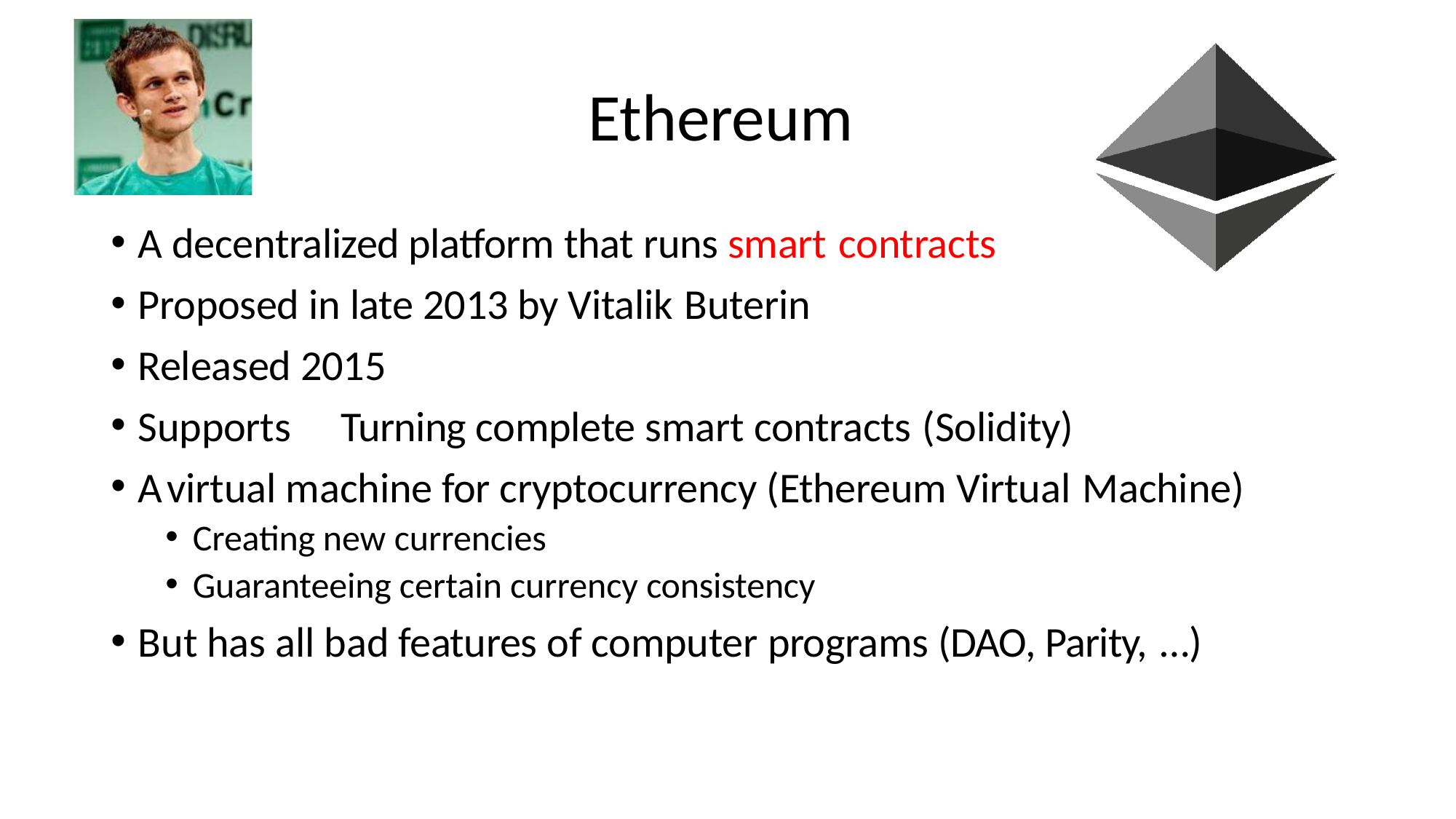

# Ethereum
A decentralized platform that runs smart contracts
Proposed in late 2013 by Vitalik Buterin
Released 2015
Supports	Turning complete smart contracts (Solidity)
A	virtual machine for cryptocurrency (Ethereum Virtual Machine)
Creating new currencies
Guaranteeing certain currency consistency
But has all bad features of computer programs (DAO, Parity, …)